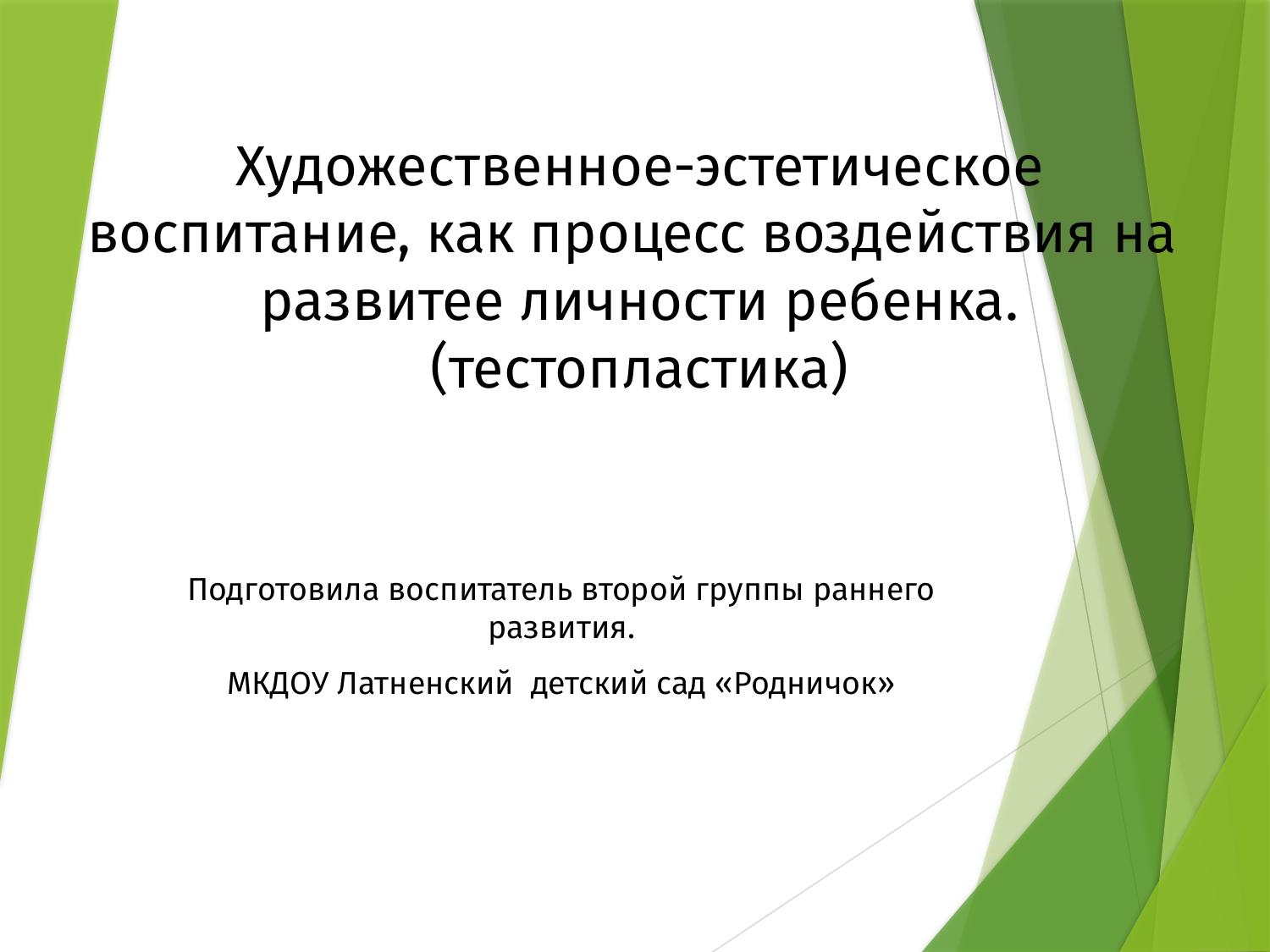

# Художественное-эстетическое воспитание, как процесс воздействия на  развитее личности ребенка. (тестопластика)
Подготовила воспитатель второй группы раннего развития.
МКДОУ Латненский  детский сад «Родничок»